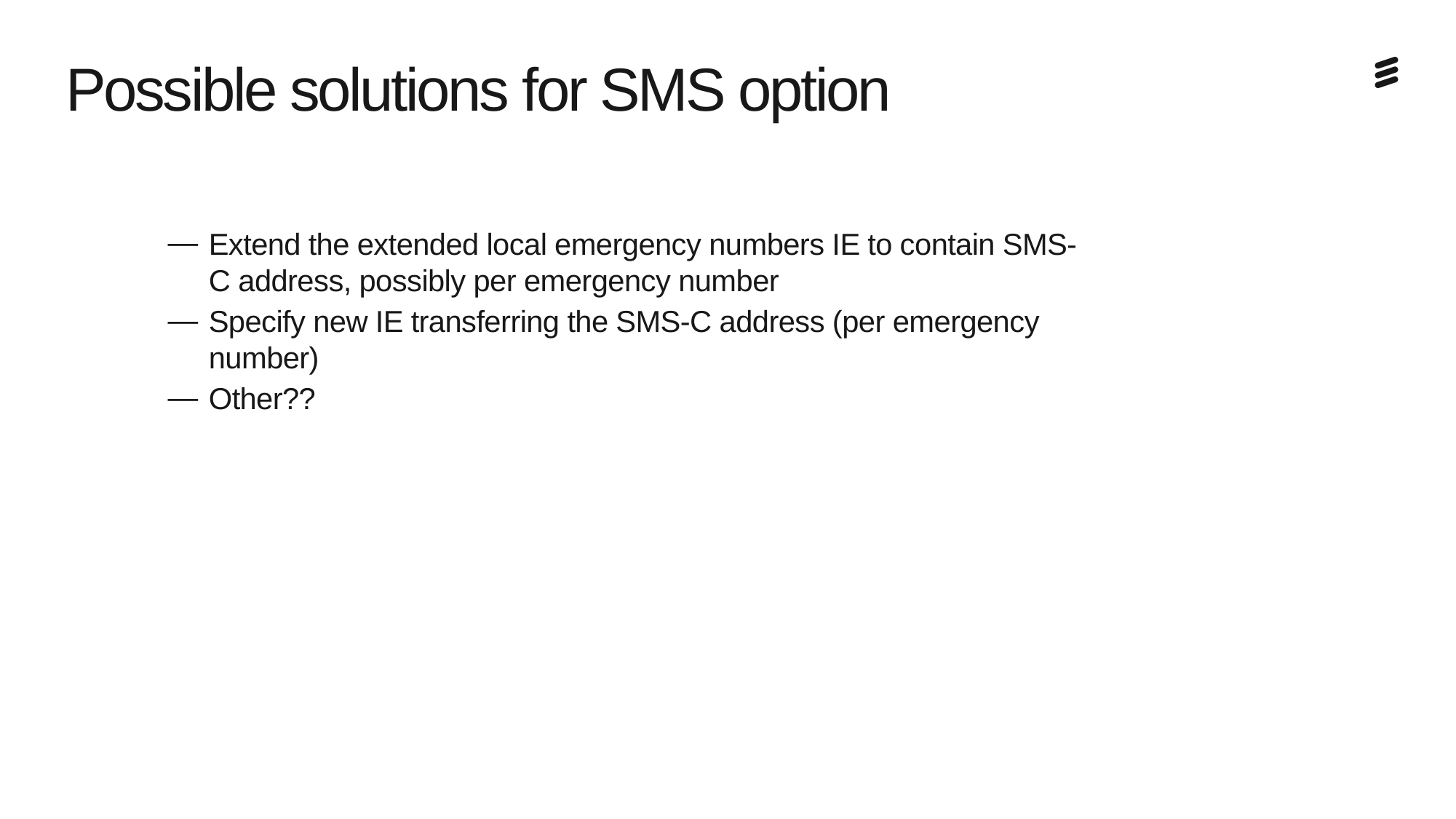

# Possible solutions for SMS option
Extend the extended local emergency numbers IE to contain SMS-C address, possibly per emergency number
Specify new IE transferring the SMS-C address (per emergency number)
Other??